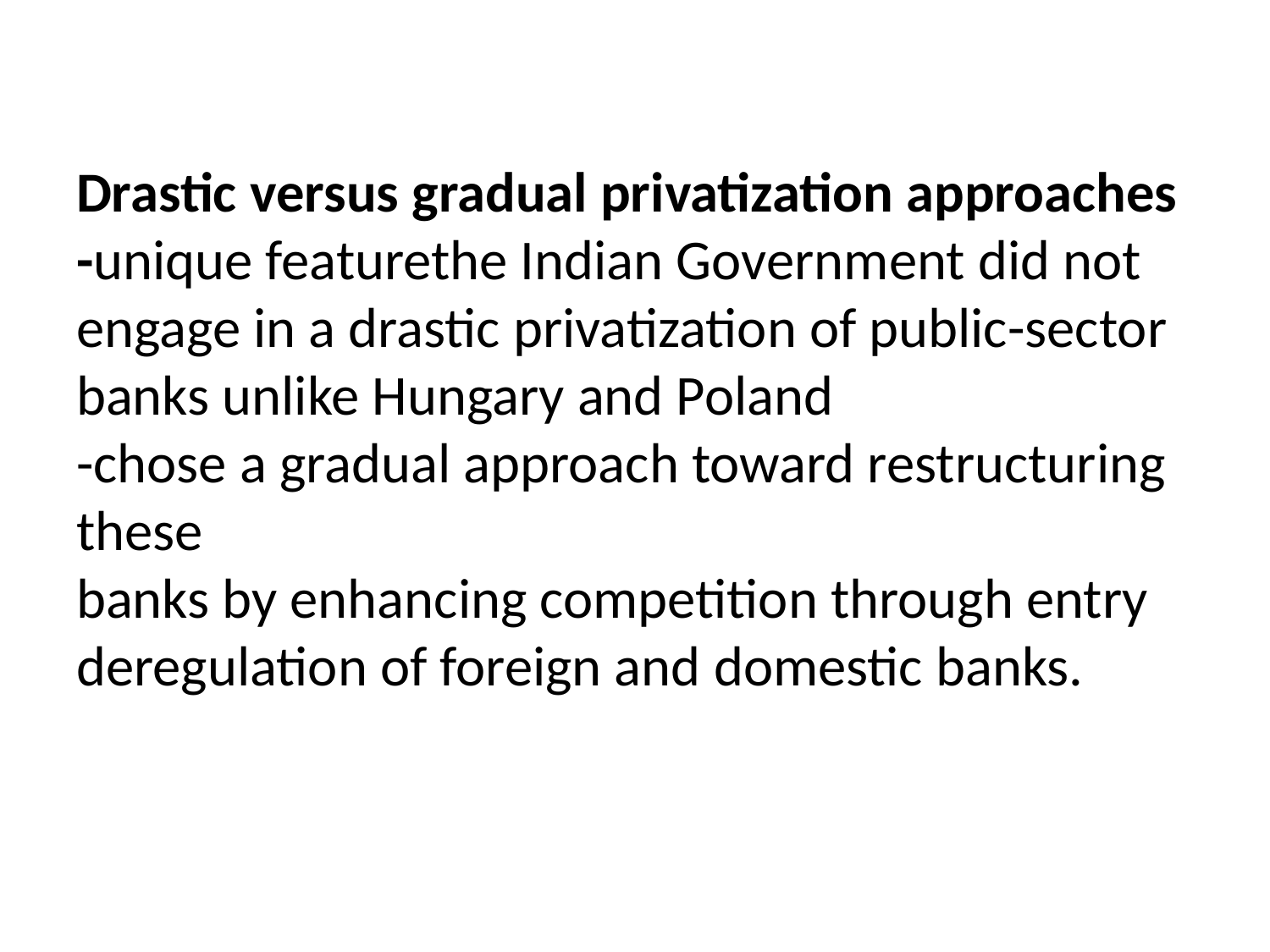

# Drastic versus gradual privatization approaches -unique featurethe Indian Government did not engage in a drastic privatization of public-sector banks unlike Hungary and Poland -chose a gradual approach toward restructuring these banks by enhancing competition through entry deregulation of foreign and domestic banks.